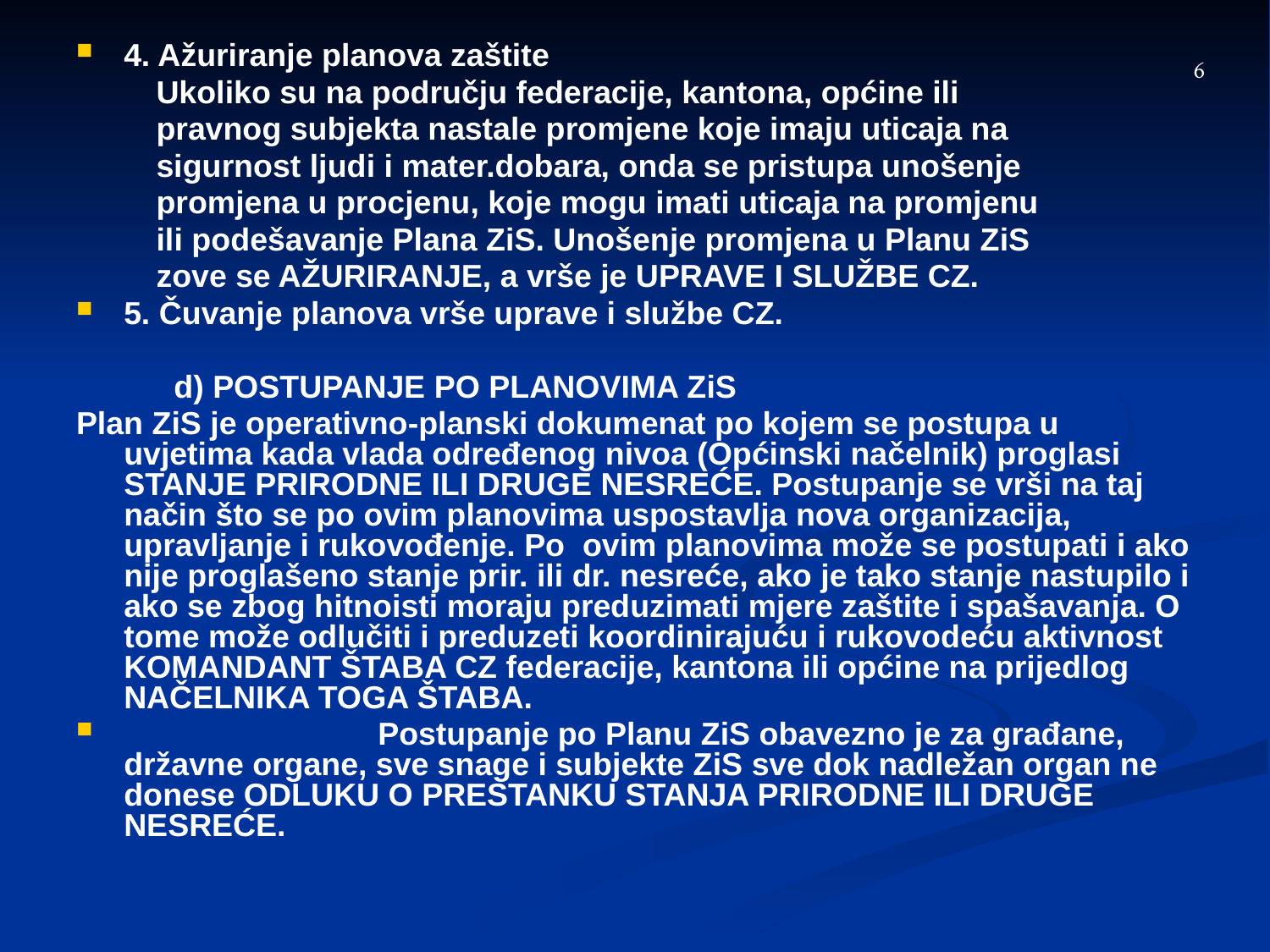

4. Ažuriranje planova zaštite
         Ukoliko su na području federacije, kantona, općine ili
         pravnog subjekta nastale promjene koje imaju uticaja na
         sigurnost ljudi i mater.dobara, onda se pristupa unošenje
         promjena u procjenu, koje mogu imati uticaja na promjenu
         ili podešavanje Plana ZiS. Unošenje promjena u Planu ZiS
         zove se AŽURIRANJE, a vrše je UPRAVE I SLUŽBE CZ.
5. Čuvanje planova vrše uprave i službe CZ.

           d) POSTUPANJE PO PLANOVIMA ZiS
Plan ZiS je operativno-planski dokumenat po kojem se postupa u uvjetima kada vlada određenog nivoa (Općinski načelnik) proglasi STANJE PRIRODNE ILI DRUGE NESREĆE. Postupanje se vrši na taj način što se po ovim planovima uspostavlja nova organizacija, upravljanje i rukovođenje. Po  ovim planovima može se postupati i ako nije proglašeno stanje prir. ili dr. nesreće, ako je tako stanje nastupilo i ako se zbog hitnoisti moraju preduzimati mjere zaštite i spašavanja. O tome može odlučiti i preduzeti koordinirajuću i rukovodeću aktivnost KOMANDANT ŠTABA CZ federacije, kantona ili općine na prijedlog NAČELNIKA TOGA ŠTABA.
		Postupanje po Planu ZiS obavezno je za građane, državne organe, sve snage i subjekte ZiS sve dok nadležan organ ne donese ODLUKU O PRESTANKU STANJA PRIRODNE ILI DRUGE NESREĆE.
6